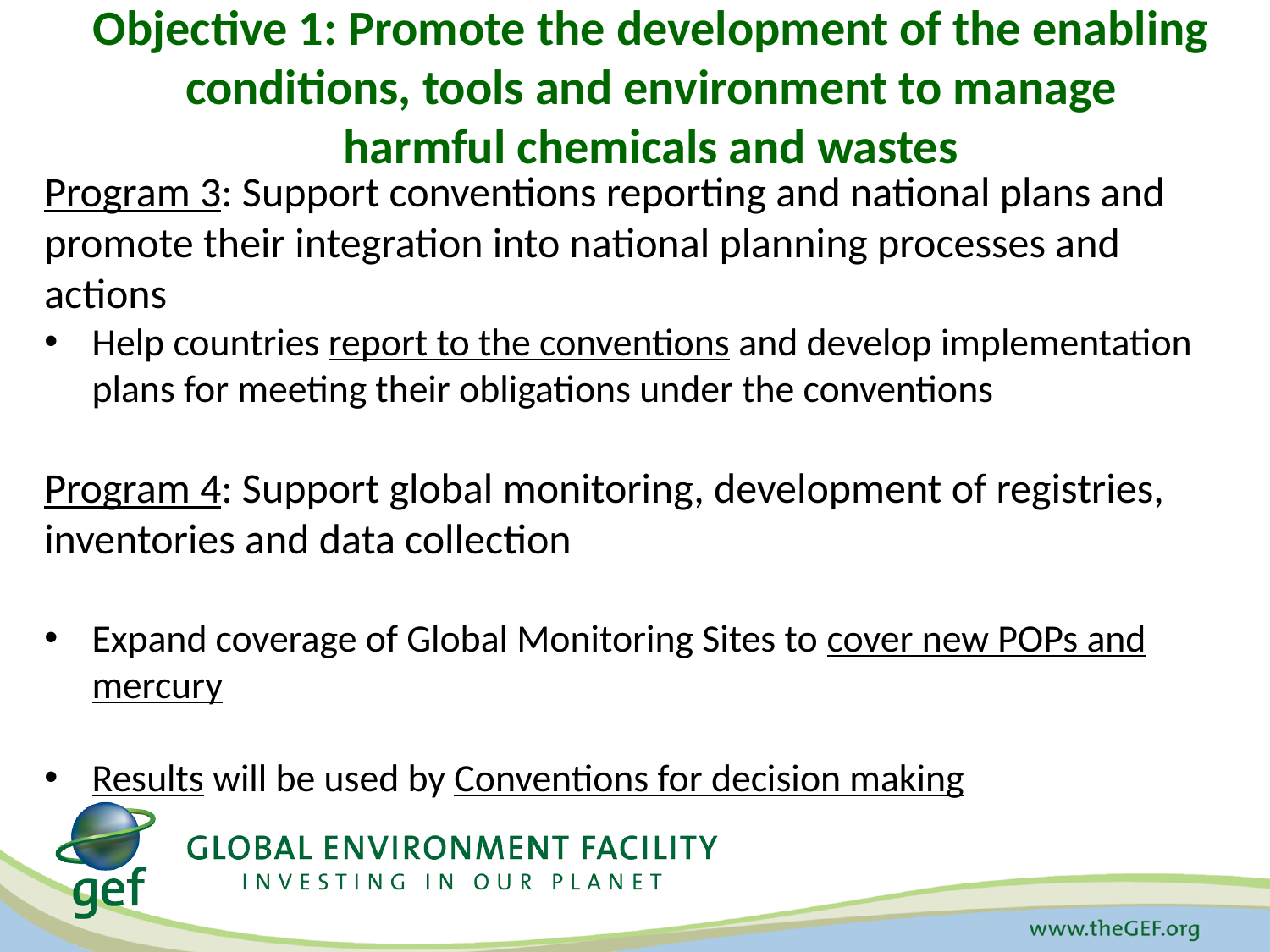

# Objective 1: Promote the development of the enabling conditions, tools and environment to manage harmful chemicals and wastes
Program 3: Support conventions reporting and national plans and promote their integration into national planning processes and actions
Help countries report to the conventions and develop implementation plans for meeting their obligations under the conventions
Program 4: Support global monitoring, development of registries, inventories and data collection

Expand coverage of Global Monitoring Sites to cover new POPs and mercury

Results will be used by Conventions for decision making